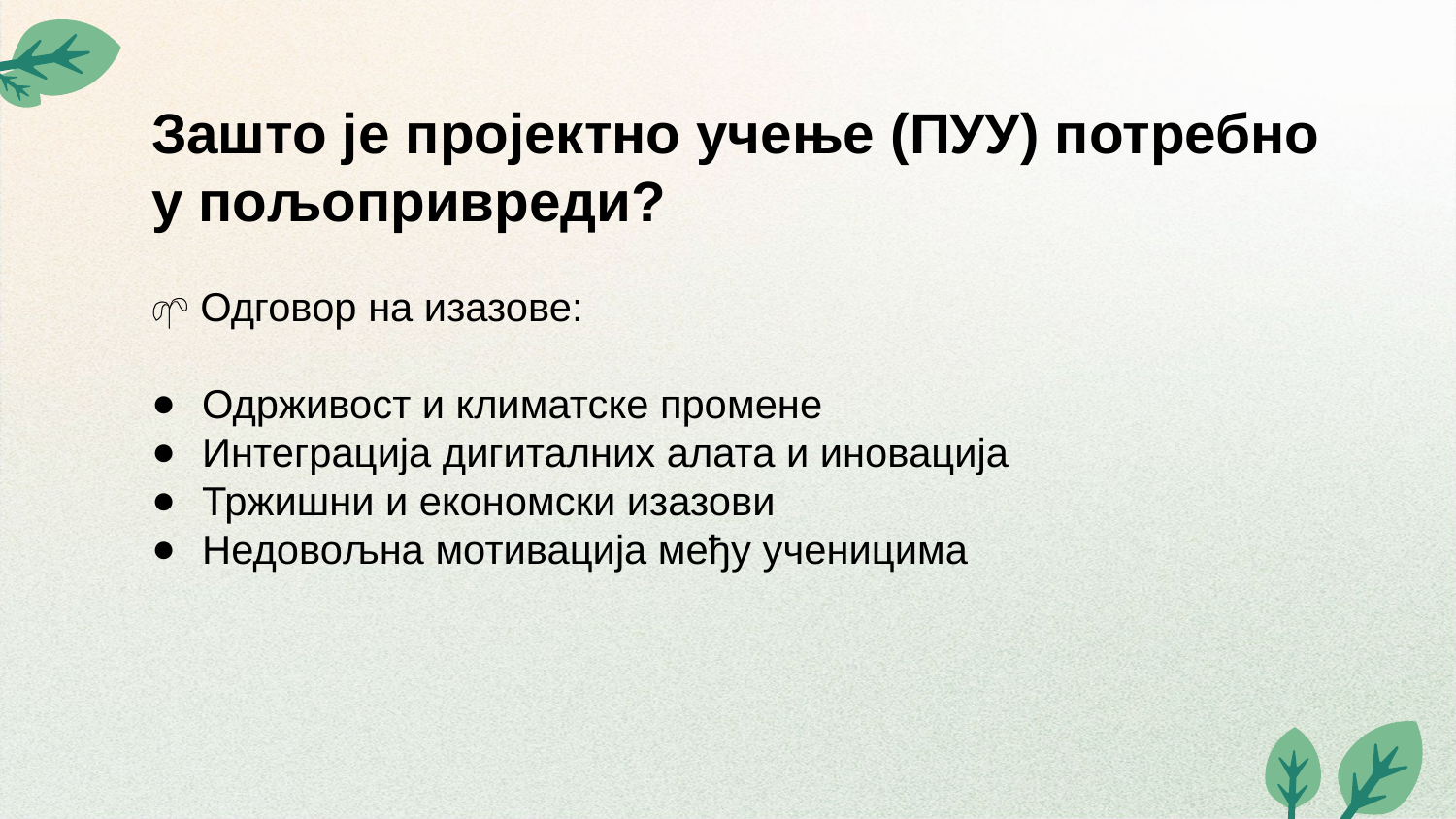

Зашто је пројектно учење (ПУУ) потребно у пољопривреди?

🌱 Одговор на изазове:

Одрживост и климатске промене
Интеграција дигиталних алата и иновација
Тржишни и економски изазови
Недовољна мотивација међу ученицима